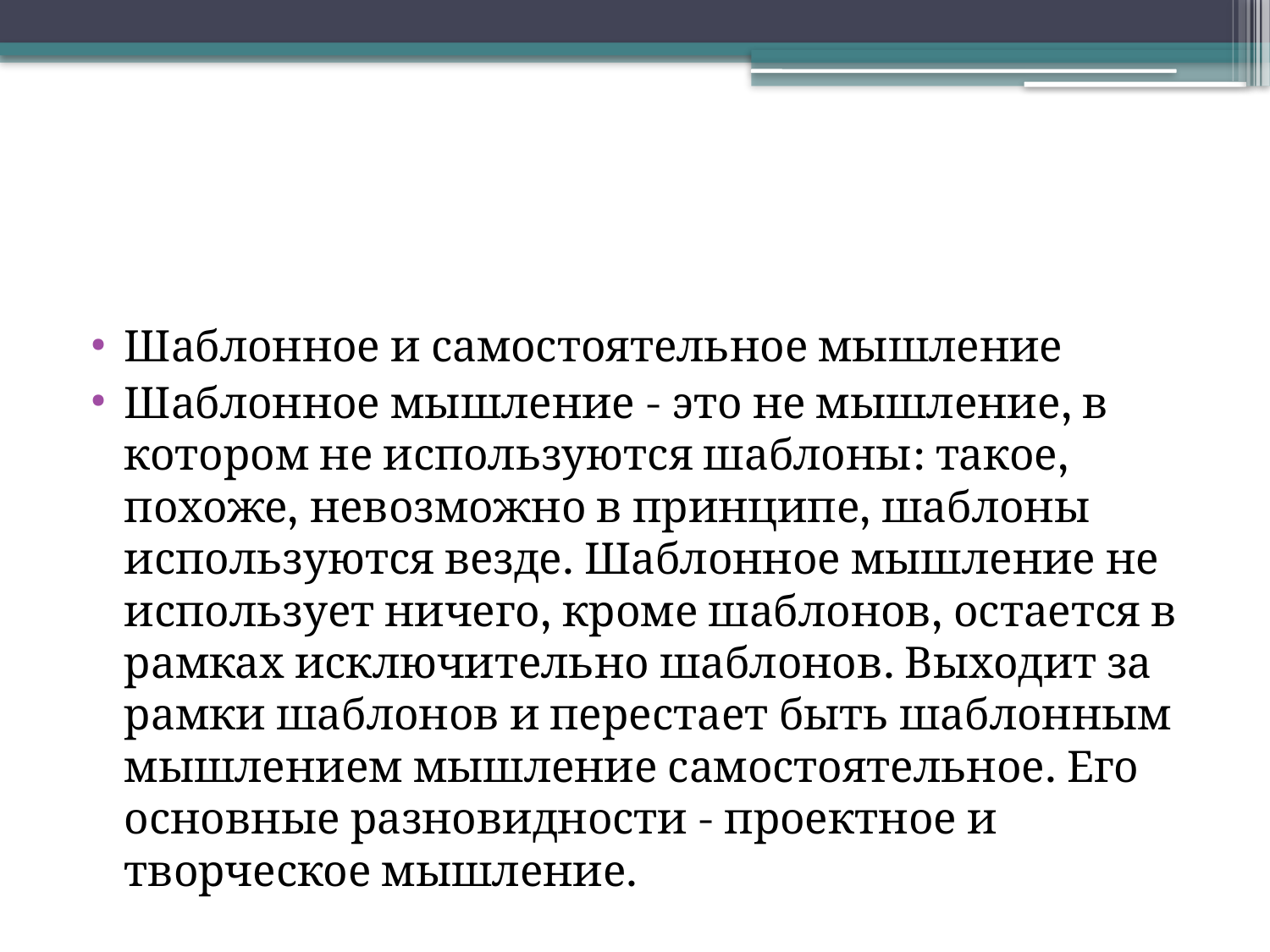

Шаблонное и самостоятельное мышление
Шаблонное мышление - это не мышление, в котором не используются шаблоны: такое, похоже, невозможно в принципе, шаблоны используются везде. Шаблонное мышление не использует ничего, кроме шаблонов, остается в рамках исключительно шаблонов. Выходит за рамки шаблонов и перестает быть шаблонным мышлением мышление самостоятельное. Его основные разновидности - проектное и творческое мышление.